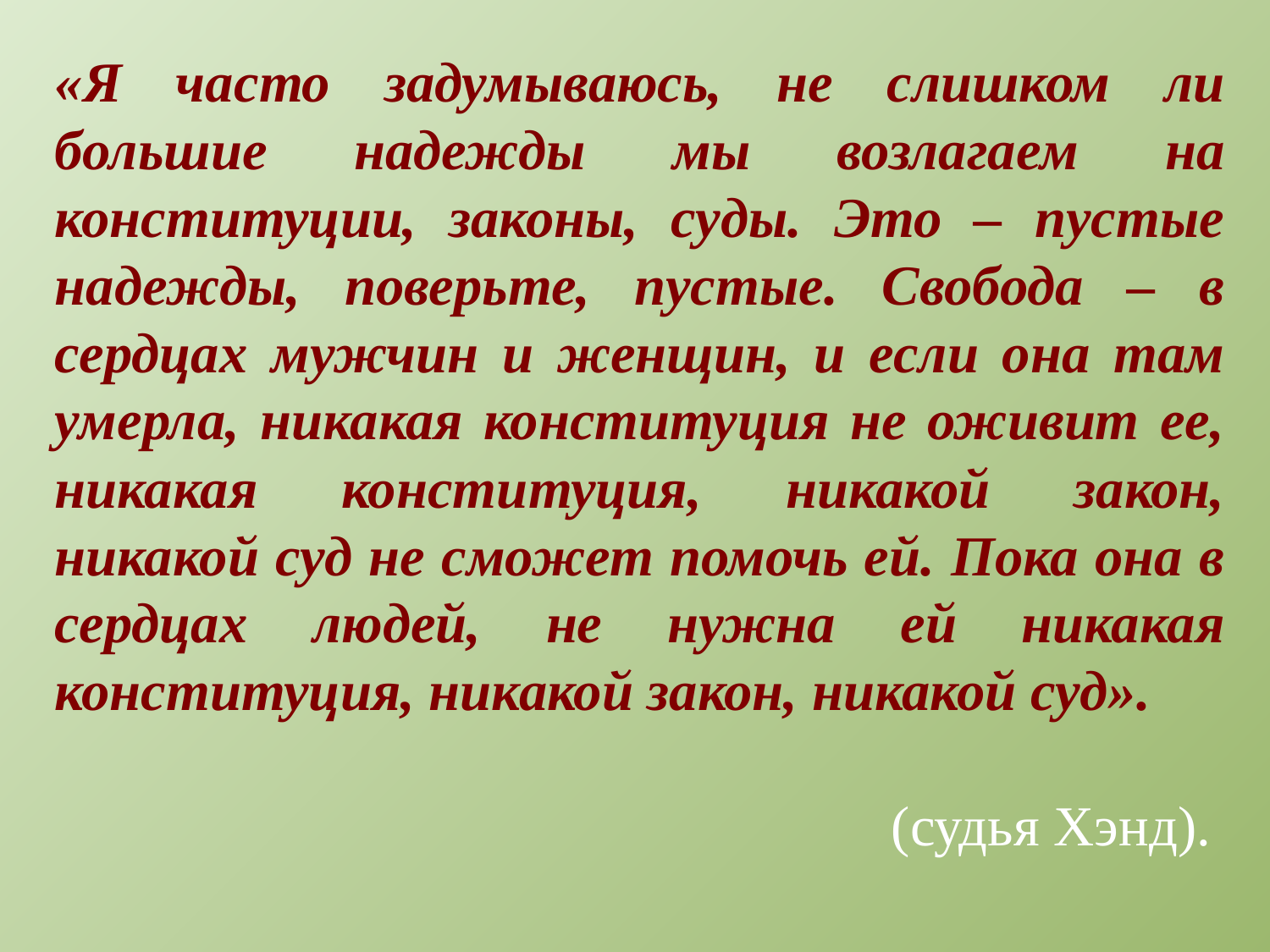

«Я часто задумываюсь, не слишком ли большие надежды мы возлагаем на конституции, законы, суды. Это – пустые надежды, поверьте, пустые. Свобода – в сердцах мужчин и женщин, и если она там умерла, никакая конституция не оживит ее, никакая конституция, никакой закон, никакой суд не сможет помочь ей. Пока она в сердцах людей, не нужна ей никакая конституция, никакой закон, никакой суд».

                     (судья Хэнд).